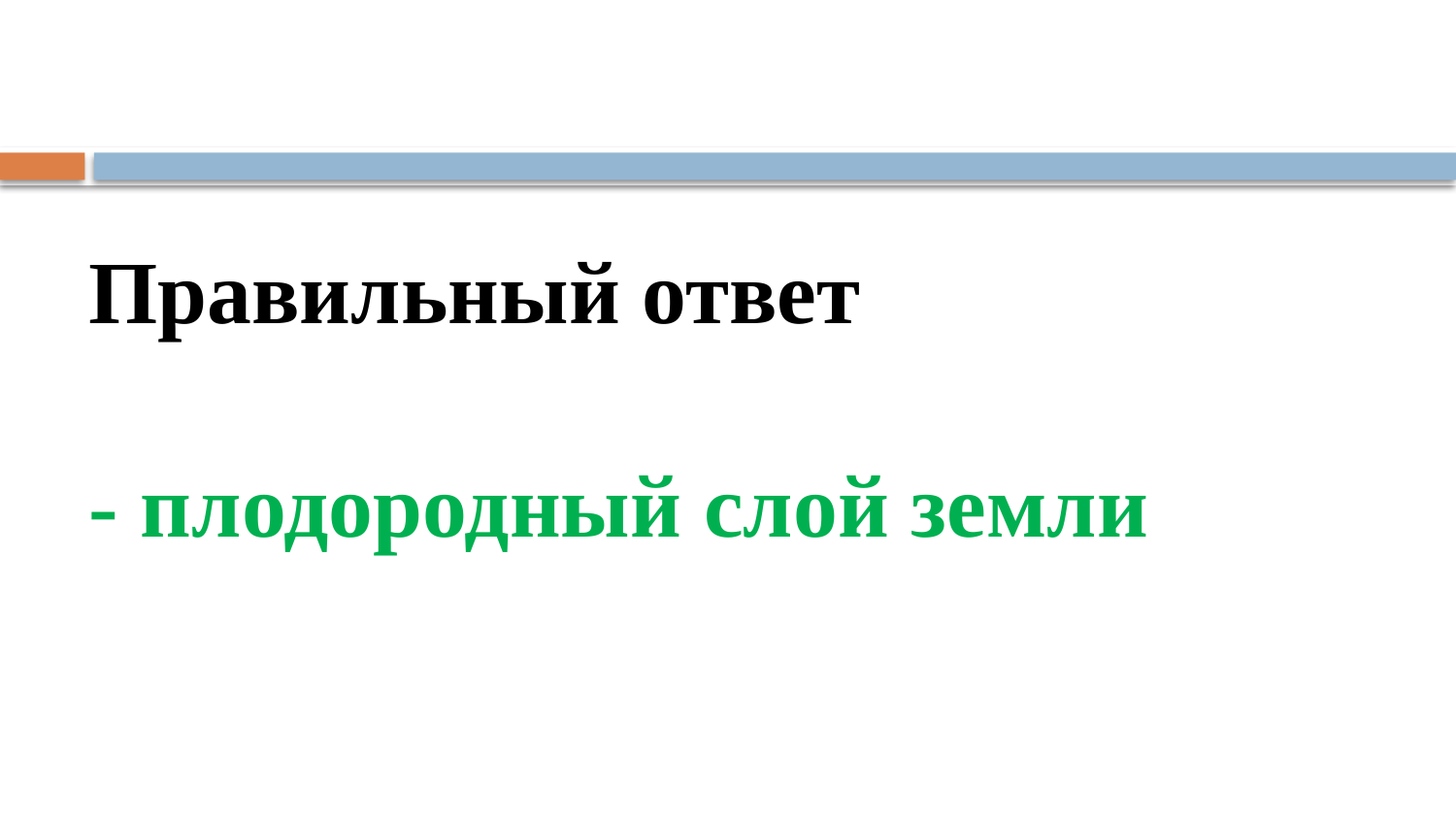

# Правильный ответ - плодородный слой земли